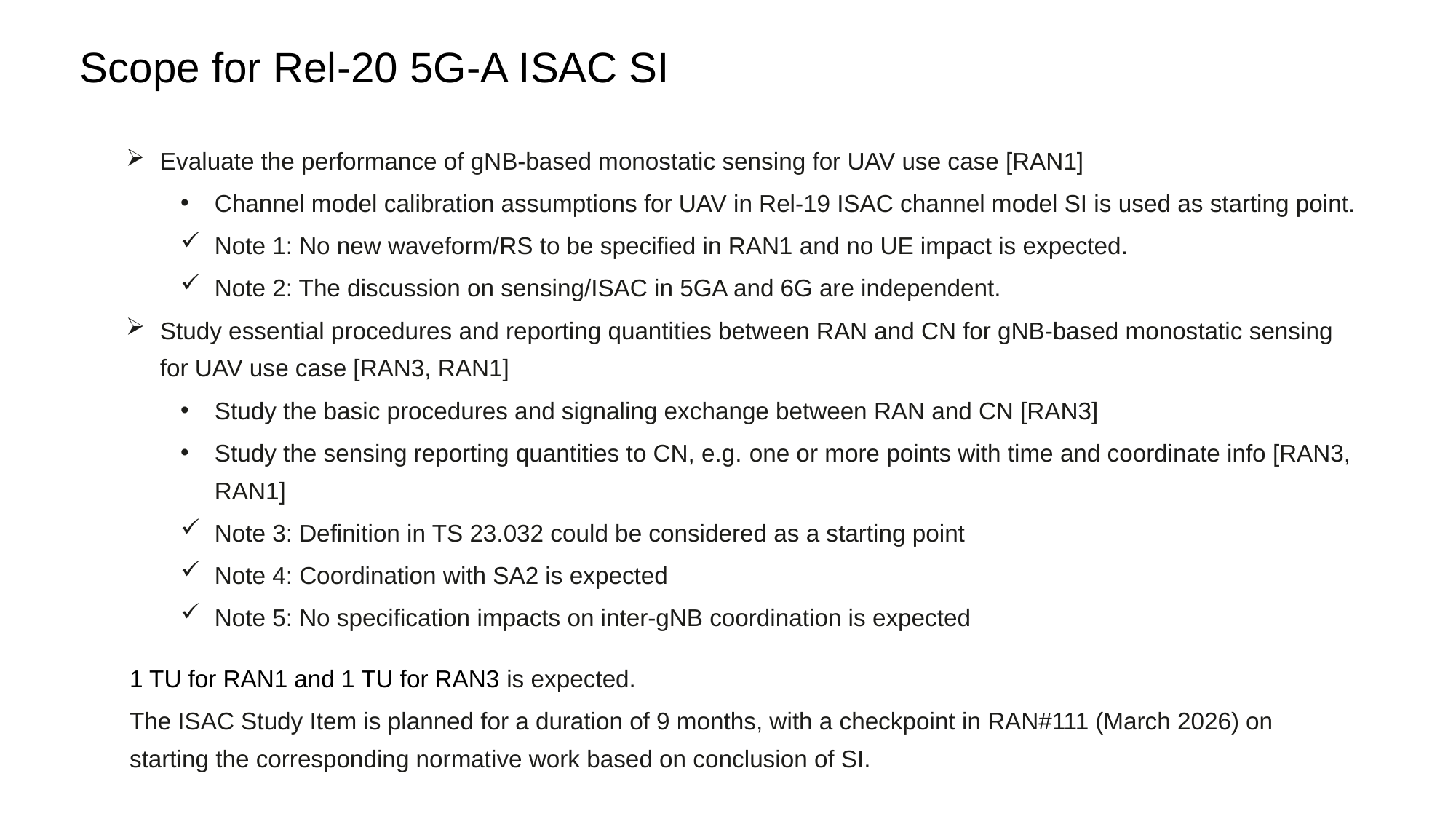

# Scope for Rel-20 5G-A ISAC SI
Evaluate the performance of gNB-based monostatic sensing for UAV use case [RAN1]
Channel model calibration assumptions for UAV in Rel-19 ISAC channel model SI is used as starting point.
Note 1: No new waveform/RS to be specified in RAN1 and no UE impact is expected.
Note 2: The discussion on sensing/ISAC in 5GA and 6G are independent.
Study essential procedures and reporting quantities between RAN and CN for gNB-based monostatic sensing for UAV use case [RAN3, RAN1]
Study the basic procedures and signaling exchange between RAN and CN [RAN3]
Study the sensing reporting quantities to CN, e.g. one or more points with time and coordinate info [RAN3, RAN1]
Note 3: Definition in TS 23.032 could be considered as a starting point
Note 4: Coordination with SA2 is expected
Note 5: No specification impacts on inter-gNB coordination is expected
1 TU for RAN1 and 1 TU for RAN3 is expected.
The ISAC Study Item is planned for a duration of 9 months, with a checkpoint in RAN#111 (March 2026) on starting the corresponding normative work based on conclusion of SI.